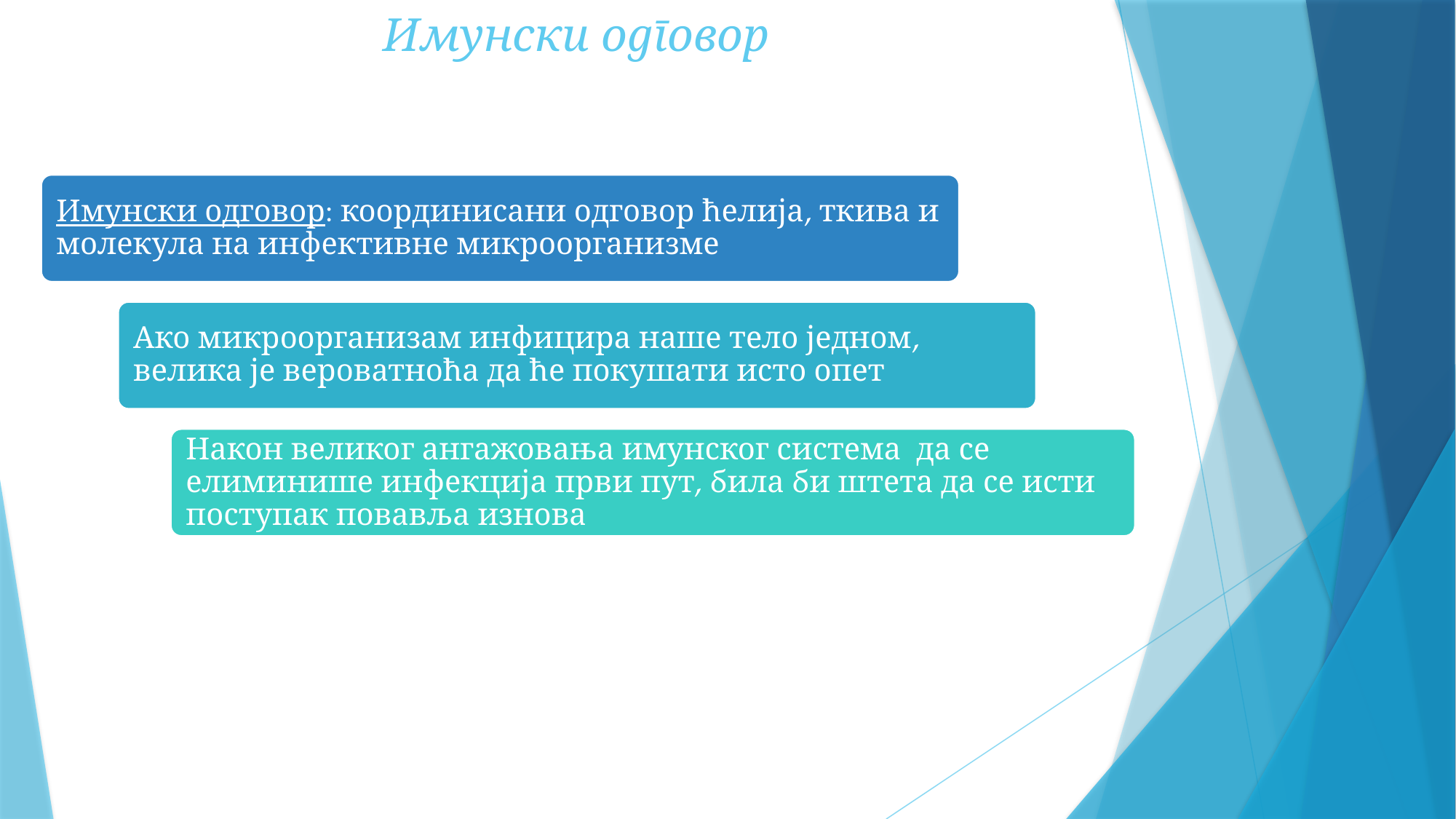

Имунски одговор
Имунски одговор: координисани одговор ћелија, ткива и молекула на инфективне микроорганизме
Ако микроорганизам инфицира наше тело једном, велика је вероватноћа да ће покушати исто опет
Након великог ангажовања имунског система  да се елиминише инфекција први пут, била би штета да се исти поступак повавља изнова
Карактеристика имунског система је да памти инфективне микроорганизме против којих се борио